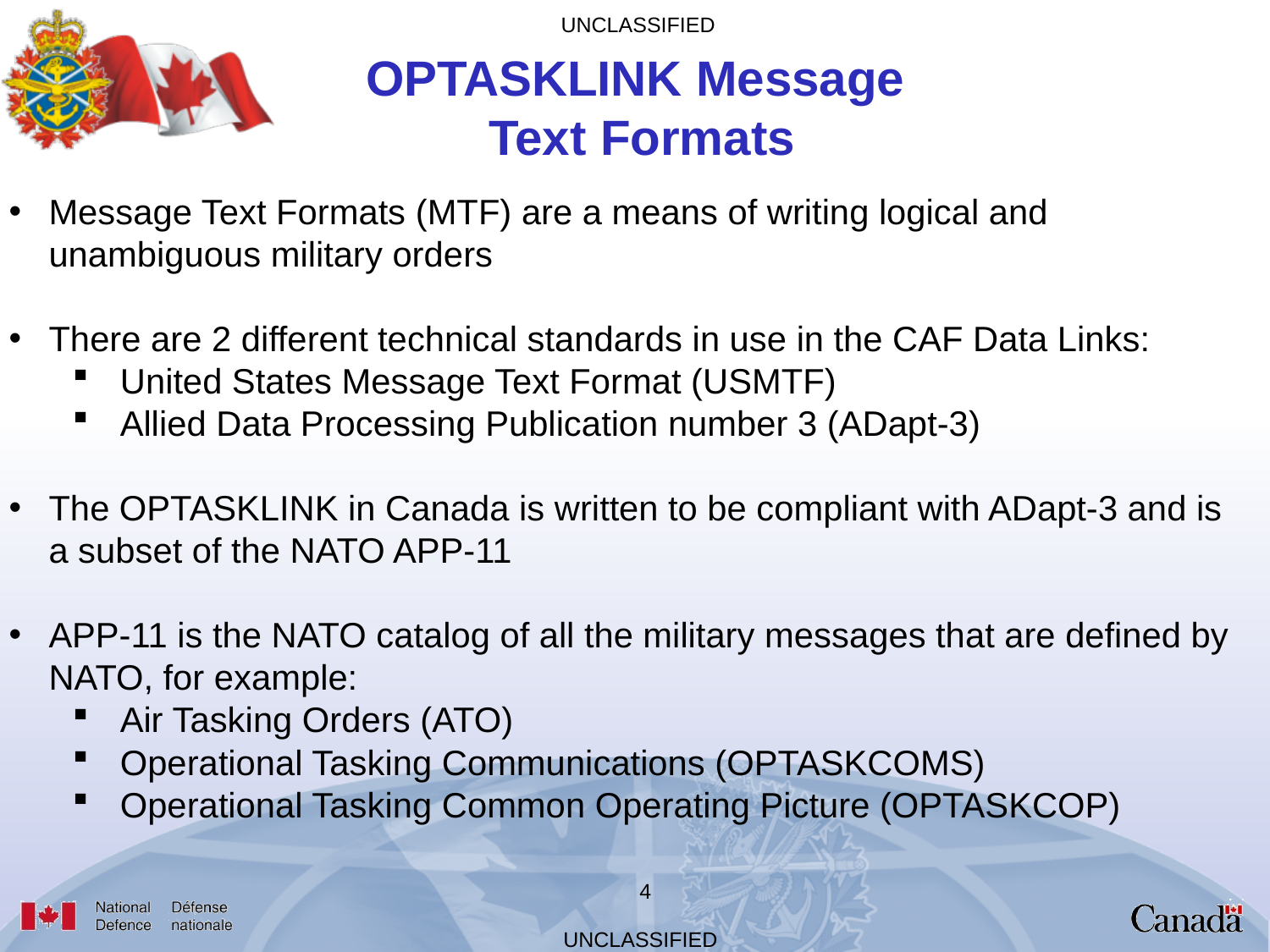

OPTASKLINK Message
 Text Formats
Message Text Formats (MTF) are a means of writing logical and unambiguous military orders

There are 2 different technical standards in use in the CAF Data Links:
United States Message Text Format (USMTF)
Allied Data Processing Publication number 3 (ADapt-3)

The OPTASKLINK in Canada is written to be compliant with ADapt-3 and is a subset of the NATO APP-11

APP-11 is the NATO catalog of all the military messages that are defined by NATO, for example:
Air Tasking Orders (ATO)
Operational Tasking Communications (OPTASKCOMS)
Operational Tasking Common Operating Picture (OPTASKCOP)